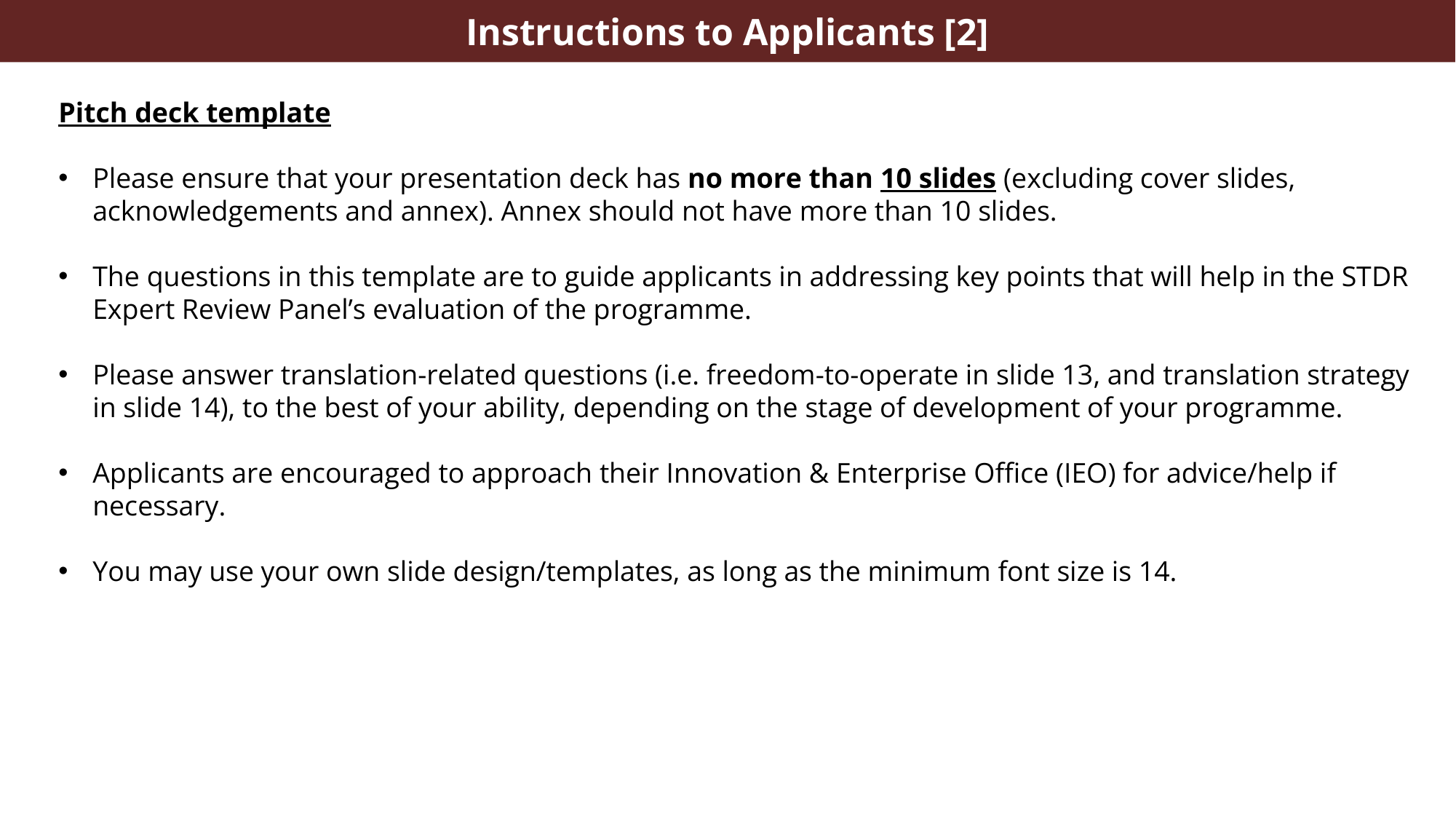

Instructions to Applicants [2]
Pitch deck template

Please ensure that your presentation deck has no more than 10 slides (excluding cover slides, acknowledgements and annex). Annex should not have more than 10 slides.

The questions in this template are to guide applicants in addressing key points that will help in the STDR Expert Review Panel’s evaluation of the programme.

Please answer translation-related questions (i.e. freedom-to-operate in slide 13, and translation strategy in slide 14), to the best of your ability, depending on the stage of development of your programme.

Applicants are encouraged to approach their Innovation & Enterprise Office (IEO) for advice/help if necessary.

You may use your own slide design/templates, as long as the minimum font size is 14.